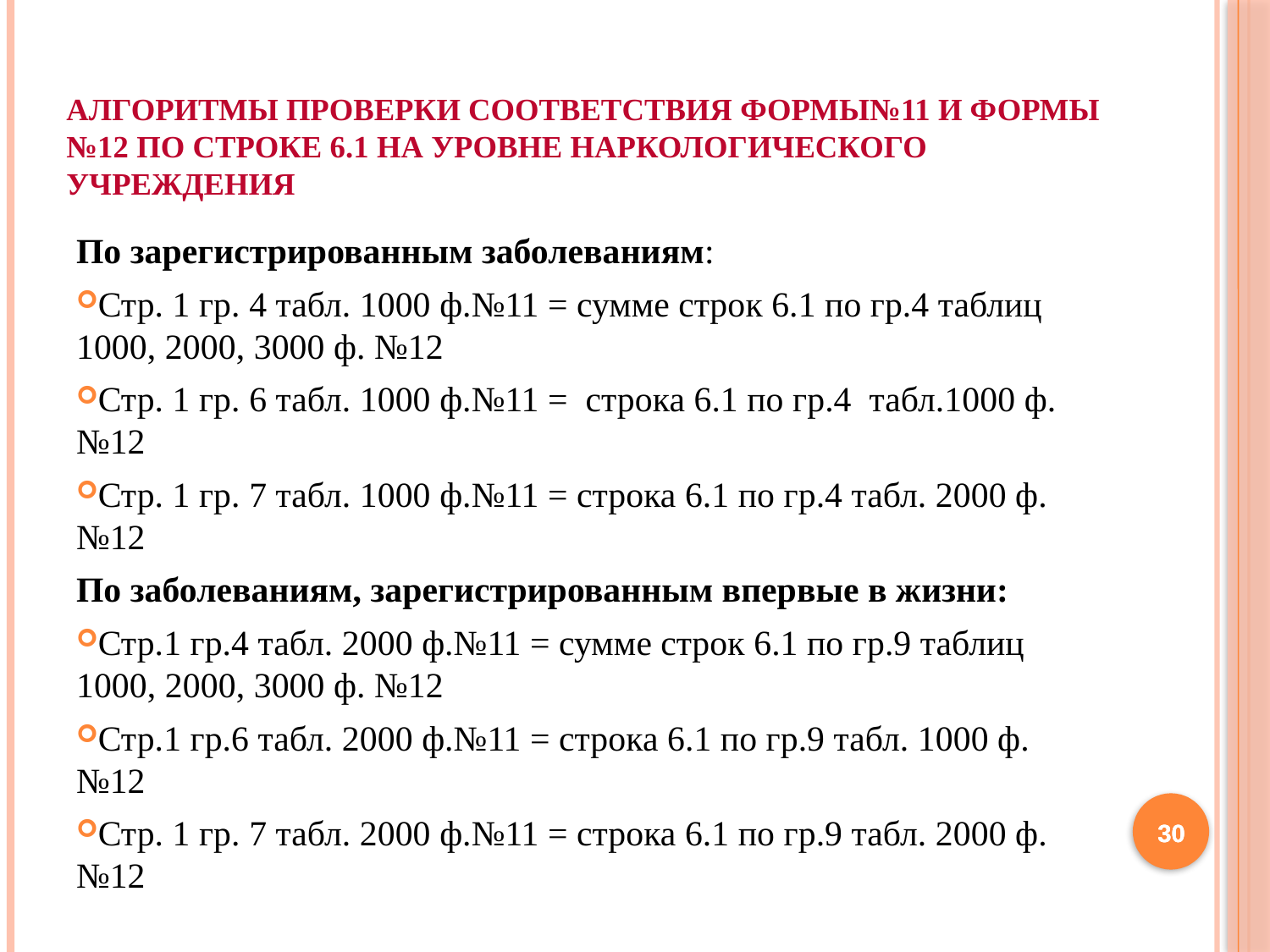

# АЛГОРИТМЫ ПРОВЕРКИ СООТВЕТСТВИЯ ФОРМЫ№11 И ФОРМЫ №12 ПО СТРОКЕ 6.1 НА УРОВНЕ НАРКОЛОГИЧЕСКОГО УЧРЕЖДЕНИЯ
По зарегистрированным заболеваниям:
Стр. 1 гр. 4 табл. 1000 ф.№11 = сумме строк 6.1 по гр.4 таблиц 1000, 2000, 3000 ф. №12
Стр. 1 гр. 6 табл. 1000 ф.№11 =  строка 6.1 по гр.4  табл.1000 ф. №12
Стр. 1 гр. 7 табл. 1000 ф.№11 = строка 6.1 по гр.4 табл. 2000 ф. №12
По заболеваниям, зарегистрированным впервые в жизни:
Стр.1 гр.4 табл. 2000 ф.№11 = сумме строк 6.1 по гр.9 таблиц 1000, 2000, 3000 ф. №12
Стр.1 гр.6 табл. 2000 ф.№11 = строка 6.1 по гр.9 табл. 1000 ф. №12
Стр. 1 гр. 7 табл. 2000 ф.№11 = строка 6.1 по гр.9 табл. 2000 ф. №12
30
30
30